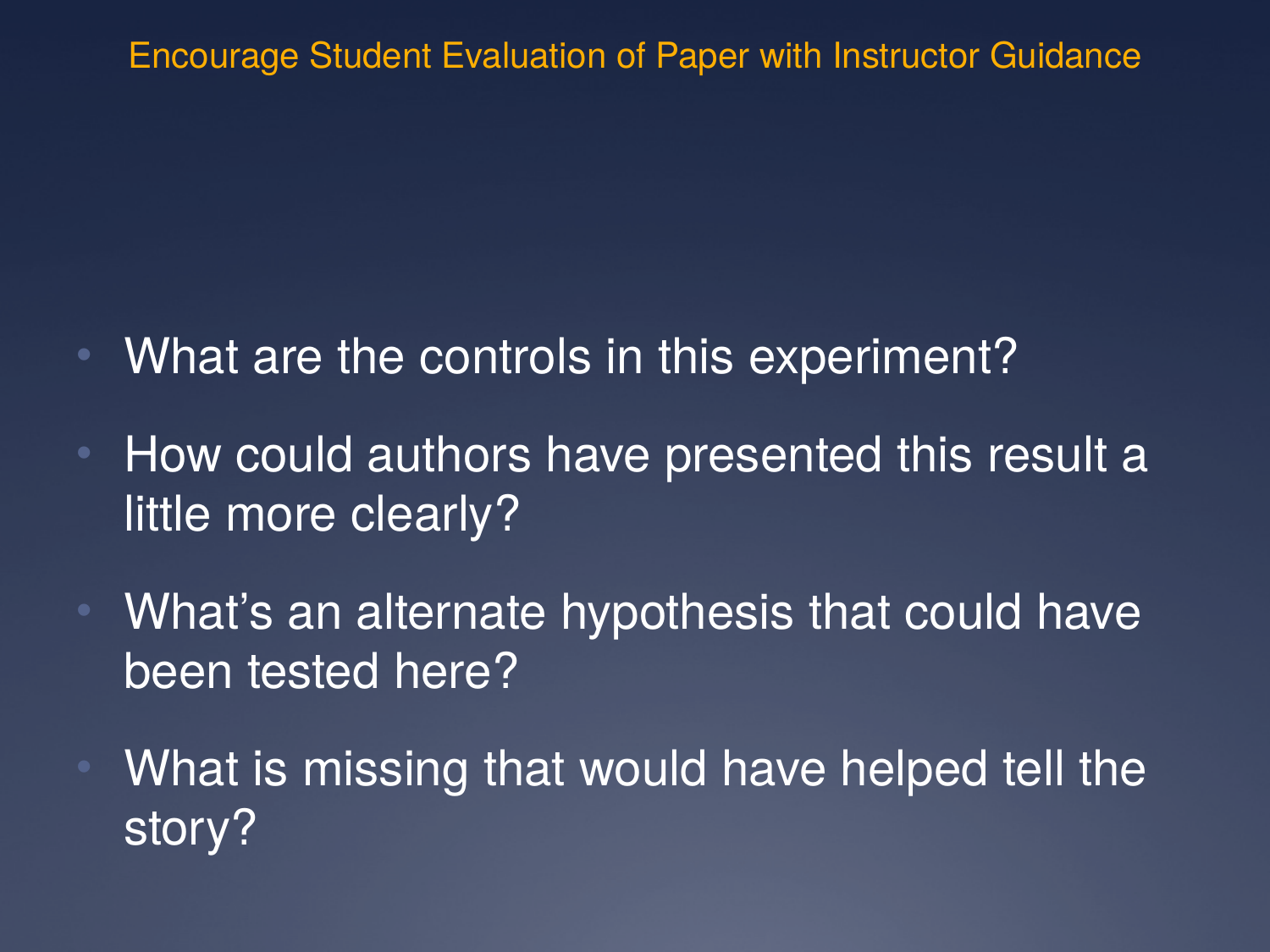

# Encourage Student Evaluation of Paper with Instructor Guidance

What are the controls in this experiment?
How could authors have presented this result a little more clearly?
What’s an alternate hypothesis that could have been tested here?
What is missing that would have helped tell the story?